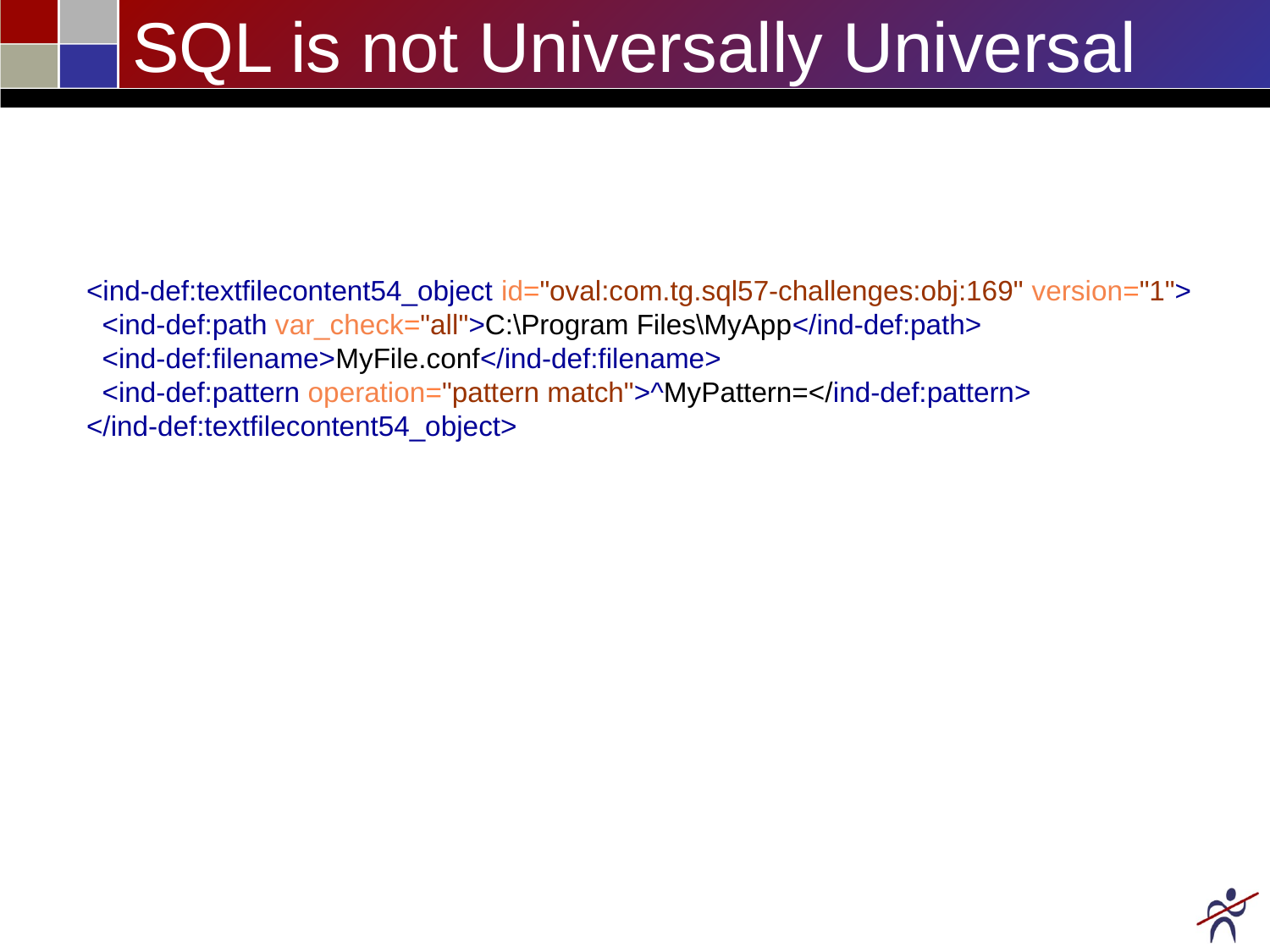

# SQL is not Universally Universal
    <ind-def:textfilecontent54_object id="oval:com.tg.sql57-challenges:obj:169" version="1">
      <ind-def:path var_check="all">C:\Program Files\MyApp</ind-def:path>
      <ind-def:filename>MyFile.conf</ind-def:filename>
      <ind-def:pattern operation="pattern match">^MyPattern=</ind-def:pattern>
    </ind-def:textfilecontent54_object>